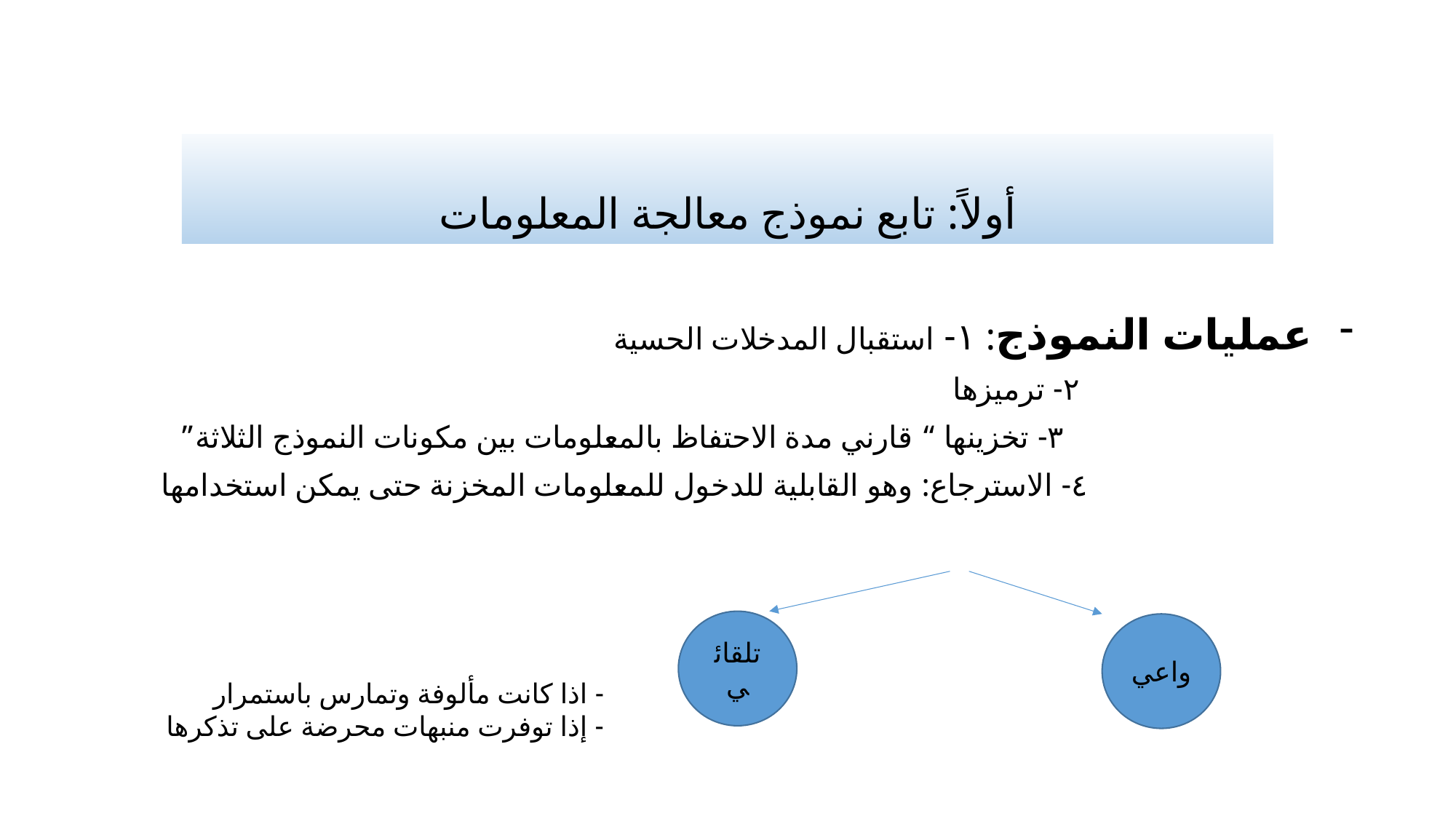

# أولاً: تابع نموذج معالجة المعلومات
عمليات النموذج: ١- استقبال المدخلات الحسية
                                   ٢- ترميزها
                                     ٣- تخزينها “ قارني مدة الاحتفاظ بالمعلومات بين مكونات النموذج الثلاثة”
                                  ٤- الاسترجاع: وهو القابلية للدخول للمعلومات المخزنة حتى يمكن استخدامها
تلقائي
واعي
- اذا كانت مألوفة وتمارس باستمرار
- إذا توفرت منبهات محرضة على تذكرها